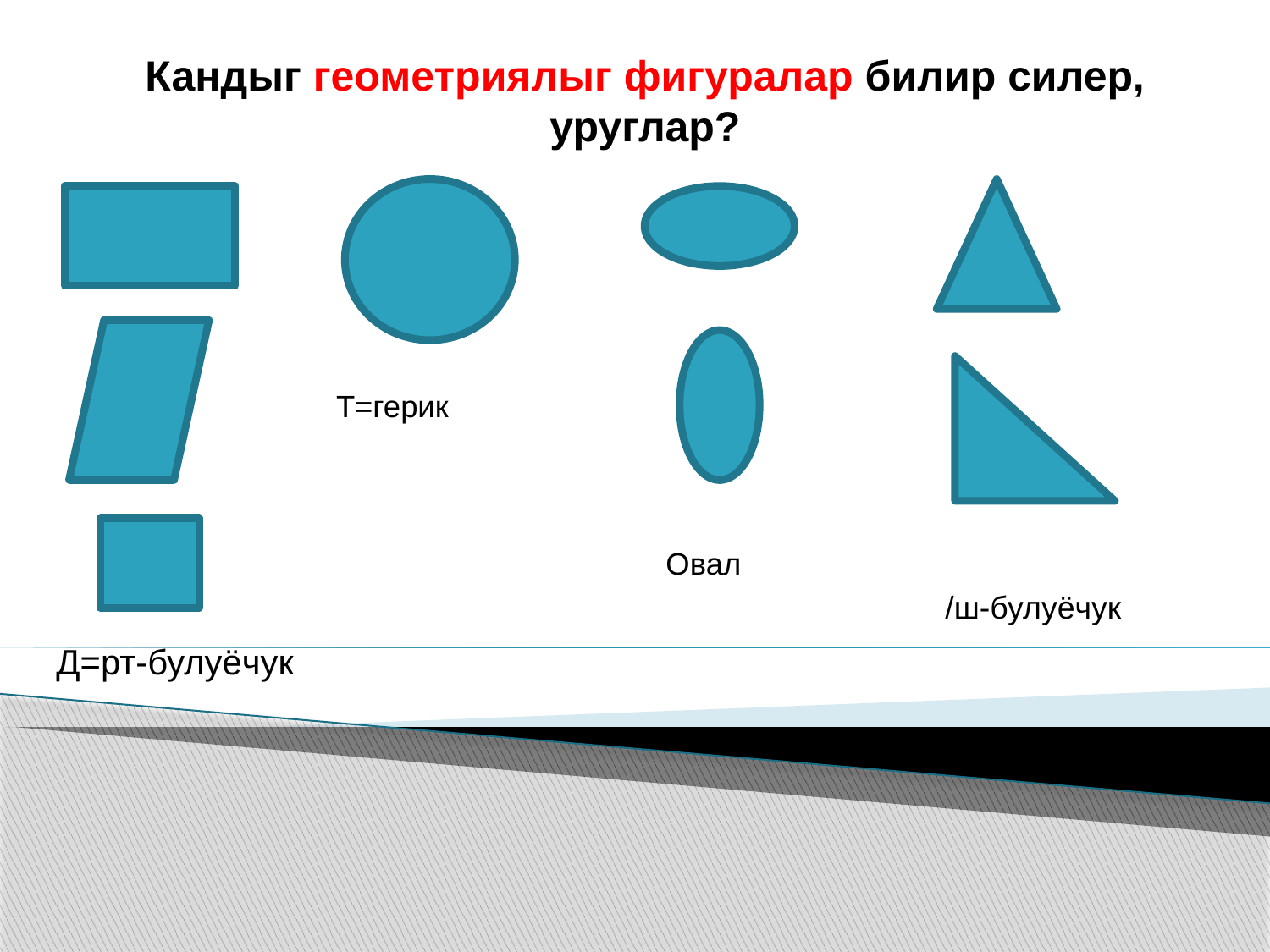

# Кандыг геометриялыг фигуралар билир силер, уруглар?

Т=герик

Овал
/ш-булуёчук
Д=рт-булуёчук